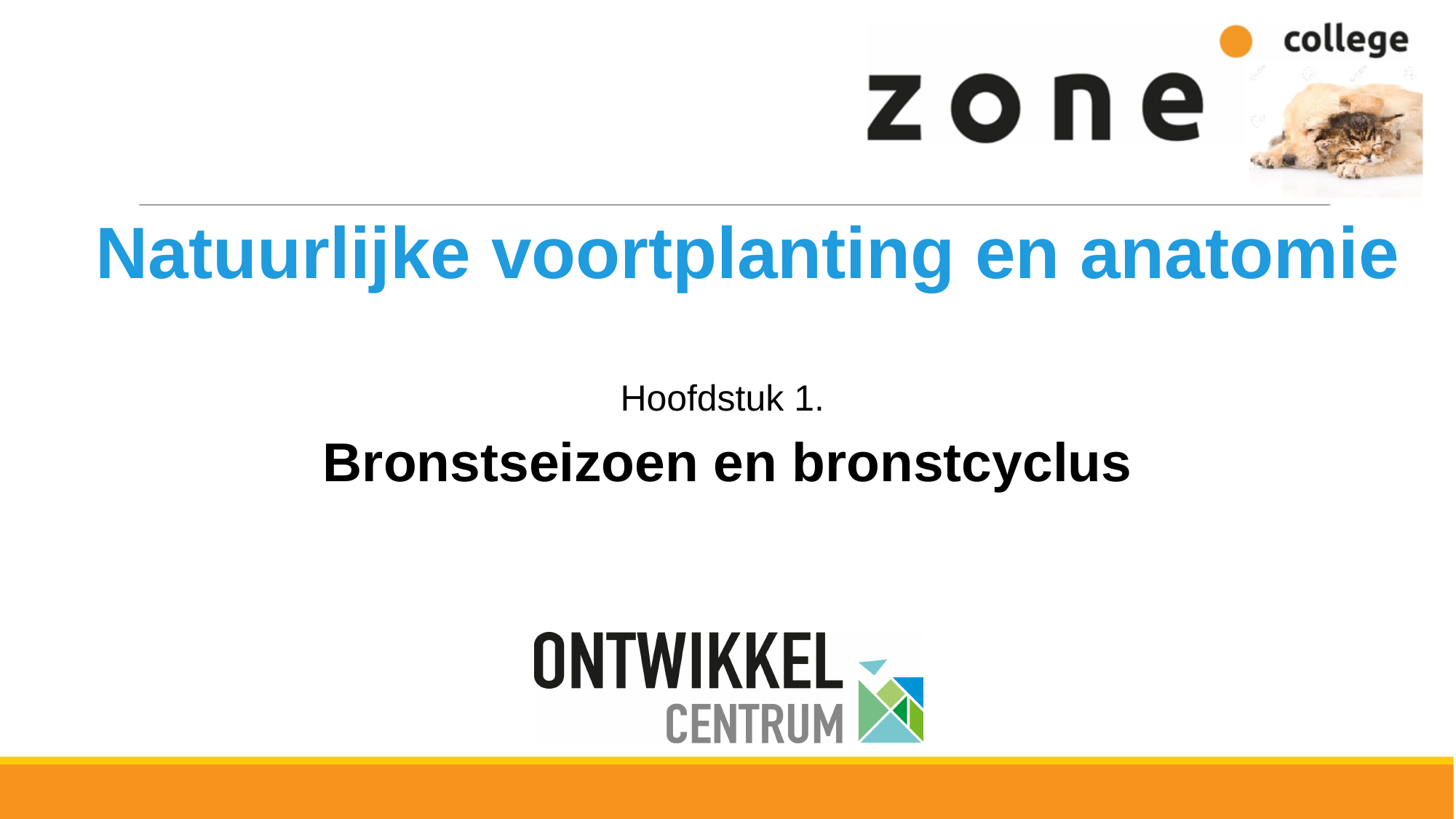

# Natuurlijke voortplanting en anatomie
Hoofdstuk 1.
Bronstseizoen en bronstcyclus